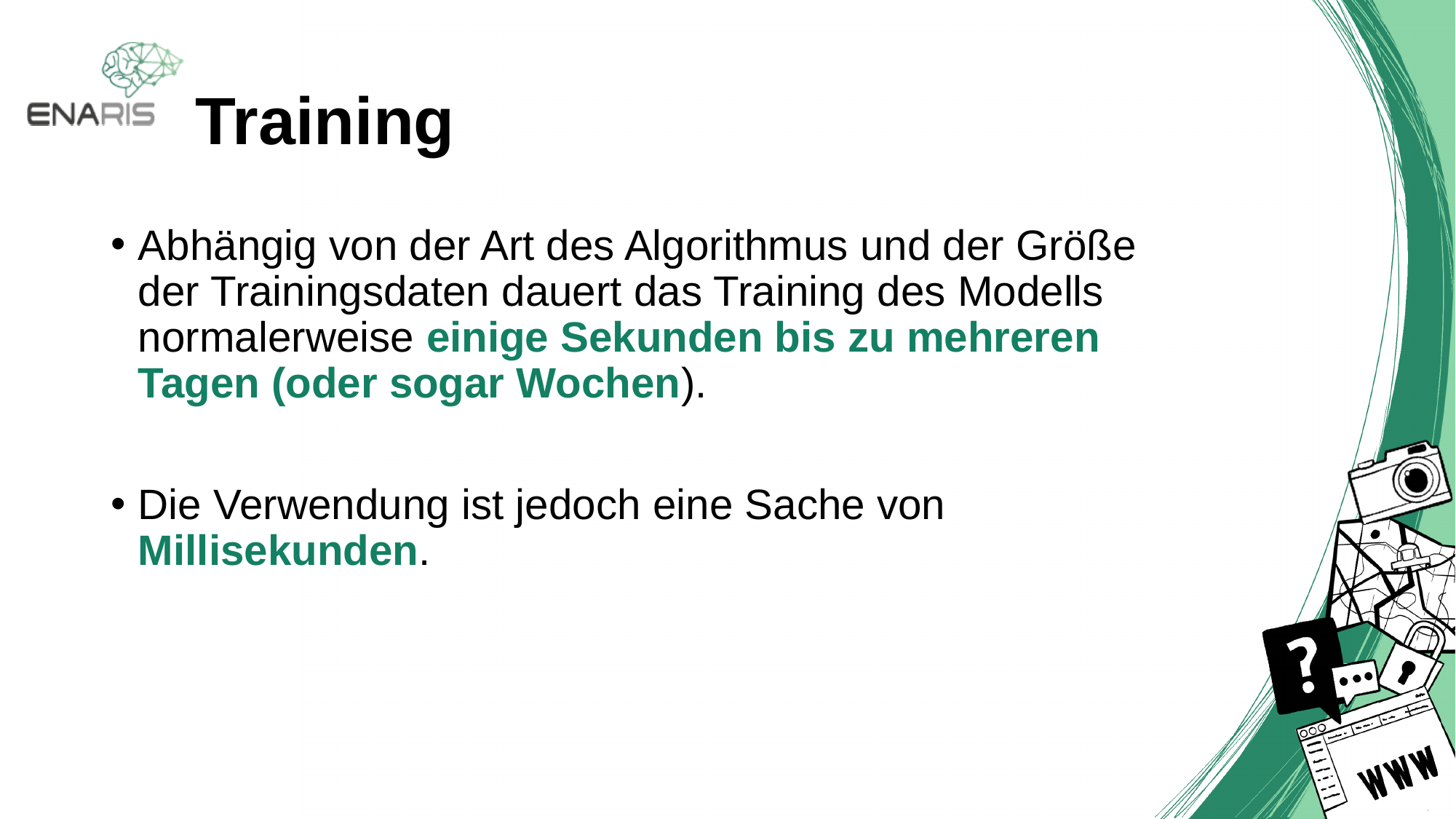

# Training
Abhängig von der Art des Algorithmus und der Größe der Trainingsdaten dauert das Training des Modells normalerweise einige Sekunden bis zu mehreren Tagen (oder sogar Wochen).

Die Verwendung ist jedoch eine Sache von Millisekunden.